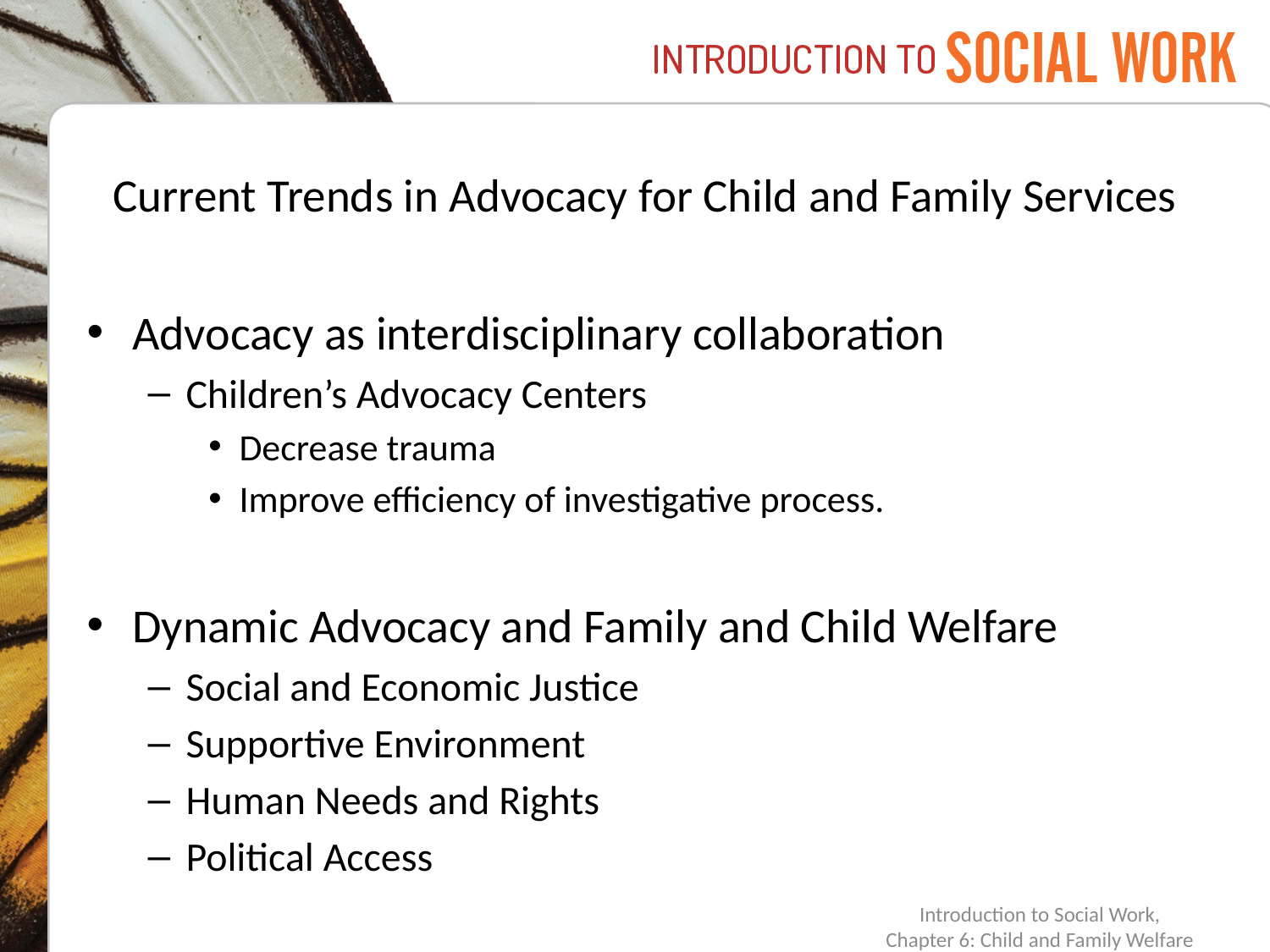

# Current Trends in Advocacy for Child and Family Services
Advocacy as interdisciplinary collaboration
Children’s Advocacy Centers
Decrease trauma
Improve efficiency of investigative process.

Dynamic Advocacy and Family and Child Welfare
Social and Economic Justice
Supportive Environment
Human Needs and Rights
Political Access
Introduction to Social Work,
Chapter 6: Child and Family Welfare